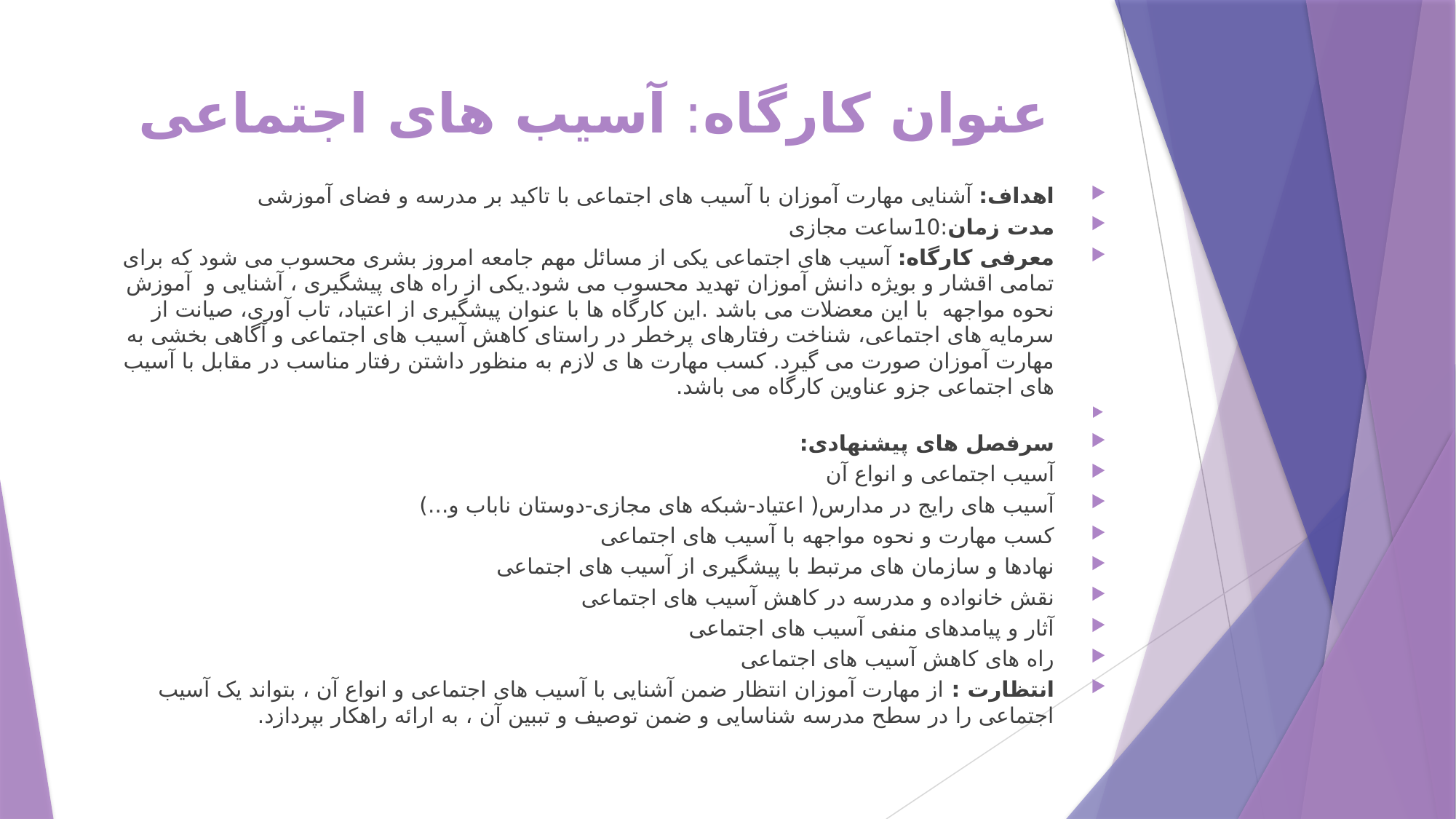

# عنوان کارگاه: آسیب های اجتماعی
اهداف: آشنایی مهارت آموزان با آسیب های اجتماعی با تاکید بر مدرسه و فضای آموزشی
مدت زمان:10ساعت مجازی
معرفی کارگاه: آسیب های اجتماعی یکی از مسائل مهم جامعه امروز بشری محسوب می شود که برای تمامی اقشار و بویژه دانش آموزان تهدید محسوب می شود.یکی از راه های پیشگیری ، آشنایی و  آموزش نحوه مواجهه  با این معضلات می باشد .این کارگاه ها با عنوان پیشگیری از اعتیاد، تاب آوری، صیانت از سرمایه های اجتماعی، شناخت رفتارهای پرخطر در راستای کاهش آسیب های اجتماعی و آگاهی بخشی به مهارت آموزان صورت می گیرد. کسب مهارت ها ی لازم به منظور داشتن رفتار مناسب در مقابل با آسیب های اجتماعی جزو عناوین کارگاه می باشد.

سرفصل های پیشنهادی:
آسیب اجتماعی و انواع آن
آسیب های رایج در مدارس( اعتیاد-شبکه های مجازی-دوستان ناباب و...)
کسب مهارت و نحوه مواجهه با آسیب های اجتماعی
نهادها و سازمان های مرتبط با پیشگیری از آسیب های اجتماعی
نقش خانواده و مدرسه در کاهش آسیب های اجتماعی
آثار و پیامدهای منفی آسیب های اجتماعی
راه های کاهش آسیب های اجتماعی
انتظارت : از مهارت آموزان انتظار ضمن آشنایی با آسیب های اجتماعی و انواع آن ، بتواند یک آسیب اجتماعی را در سطح مدرسه شناسایی و ضمن توصیف و تببین آن ، به ارائه راهکار بپردازد.